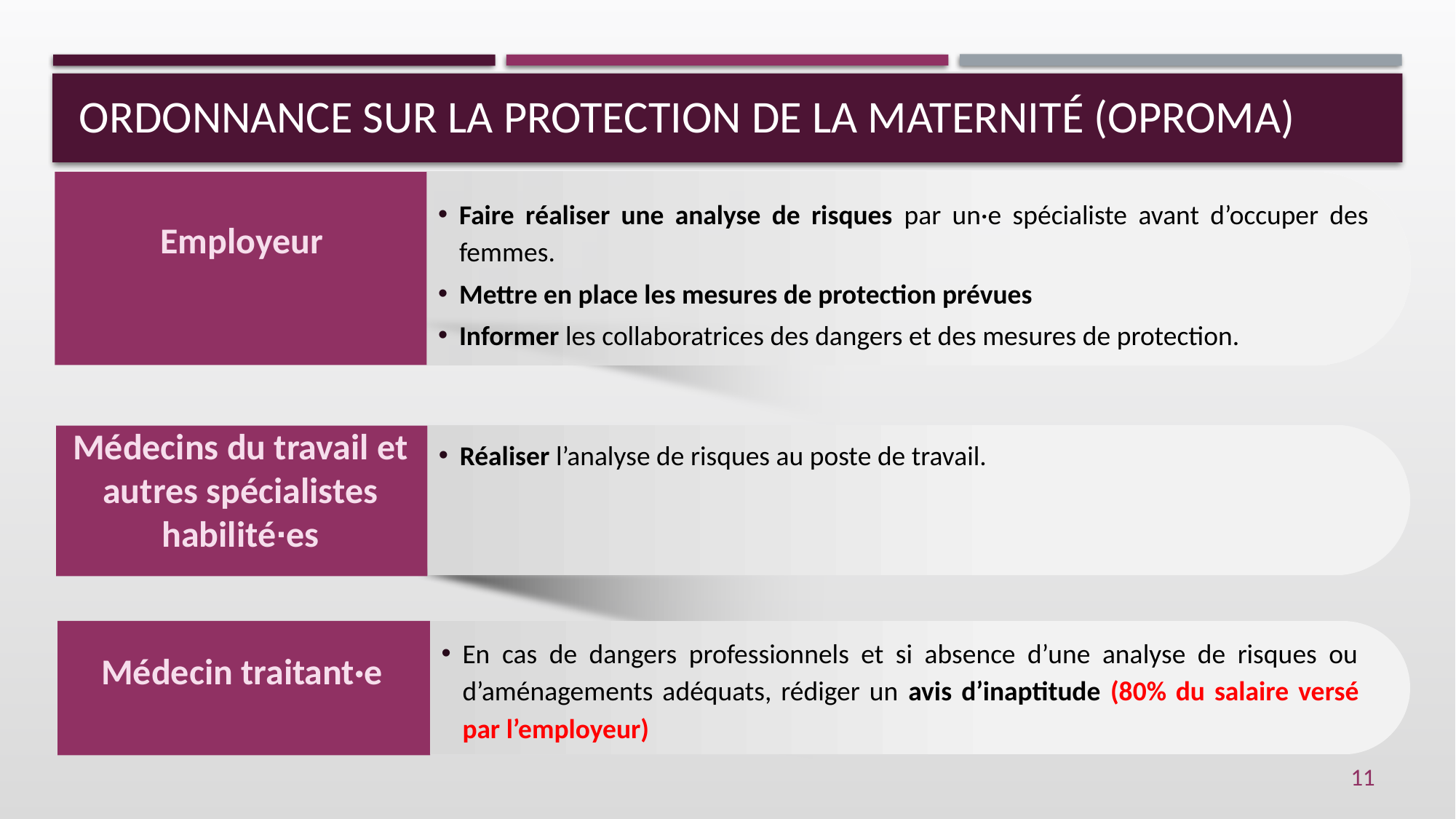

# Ordonnance sur la protection de la maternité (Oproma)

Faire réaliser une analyse de risques par un·e spécialiste avant d’occuper des femmes.
Mettre en place les mesures de protection prévues
Informer les collaboratrices des dangers et des mesures de protection.
Employeur

Médecins du travail et autres spécialistes habilité∙es

Réaliser l’analyse de risques au poste de travail.

En cas de dangers professionnels et si absence d’une analyse de risques ou d’aménagements adéquats, rédiger un avis d’inaptitude (80% du salaire versé par l’employeur)
Médecin traitant·e

11